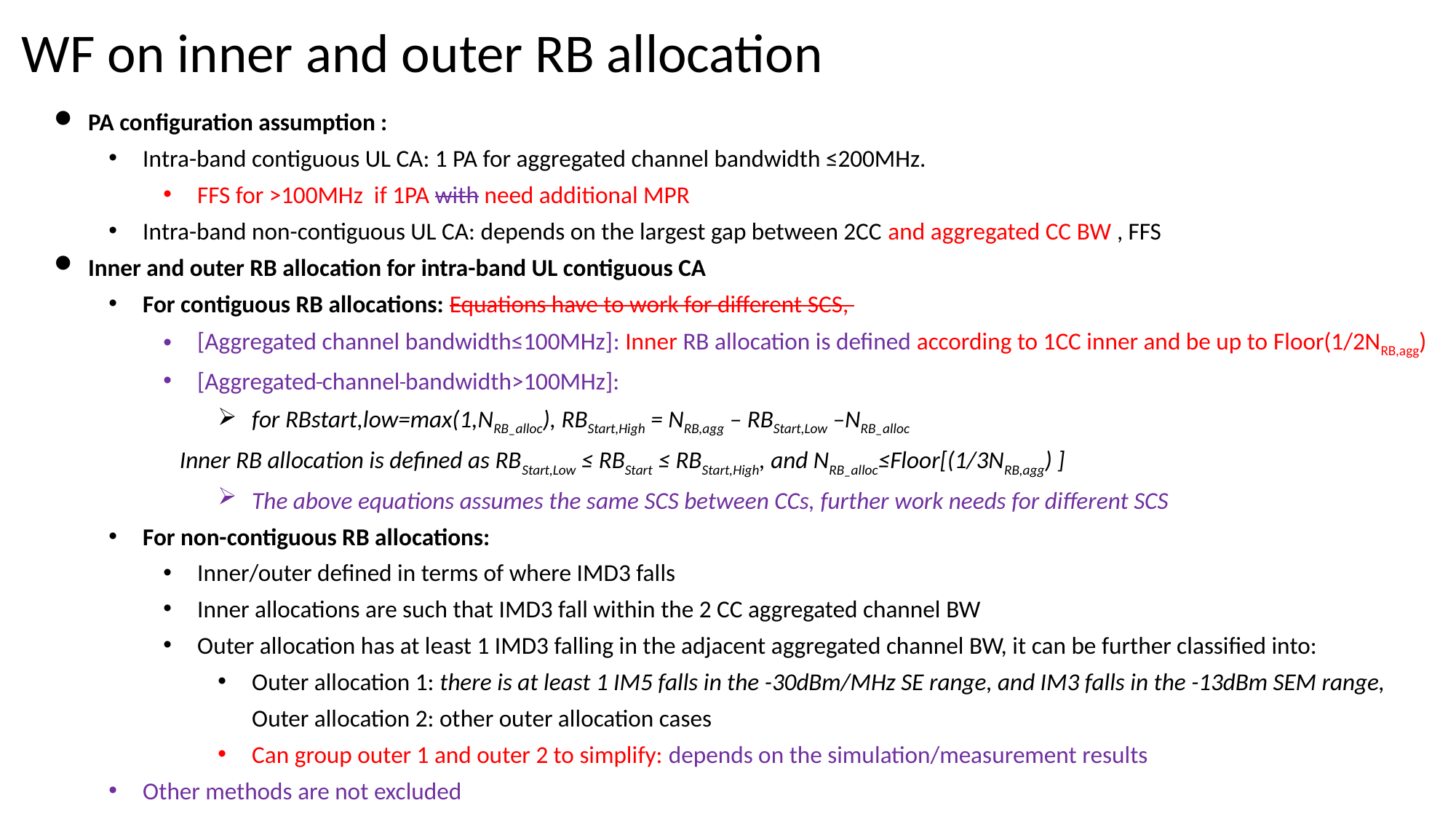

# WF on inner and outer RB allocation
PA configuration assumption :
Intra-band contiguous UL CA: 1 PA for aggregated channel bandwidth ≤200MHz.
FFS for >100MHz  if 1PA with need additional MPR
Intra-band non-contiguous UL CA: depends on the largest gap between 2CC and aggregated CC BW , FFS
Inner and outer RB allocation for intra-band UL contiguous CA
For contiguous RB allocations: Equations have to work for different SCS,
[Aggregated channel bandwidth≤100MHz]: Inner RB allocation is defined according to 1CC inner and be up to Floor(1/2NRB,agg)
[Aggregated channel bandwidth>100MHz]:
for RBstart,low=max(1,NRB_alloc), RBStart,High = NRB,agg – RBStart,Low –NRB_alloc
   Inner RB allocation is defined as RBStart,Low ≤ RBStart ≤ RBStart,High, and NRB_alloc≤Floor[(1/3NRB,agg) ]
The above equations assumes the same SCS between CCs, further work needs for different SCS
For non-contiguous RB allocations:
Inner/outer defined in terms of where IMD3 falls
Inner allocations are such that IMD3 fall within the 2 CC aggregated channel BW
Outer allocation has at least 1 IMD3 falling in the adjacent aggregated channel BW, it can be further classified into:
Outer allocation 1: there is at least 1 IM5 falls in the -30dBm/MHz SE range, and IM3 falls in the -13dBm SEM range,  Outer allocation 2: other outer allocation cases
Can group outer 1 and outer 2 to simplify: depends on the simulation/measurement results
Other methods are not excluded